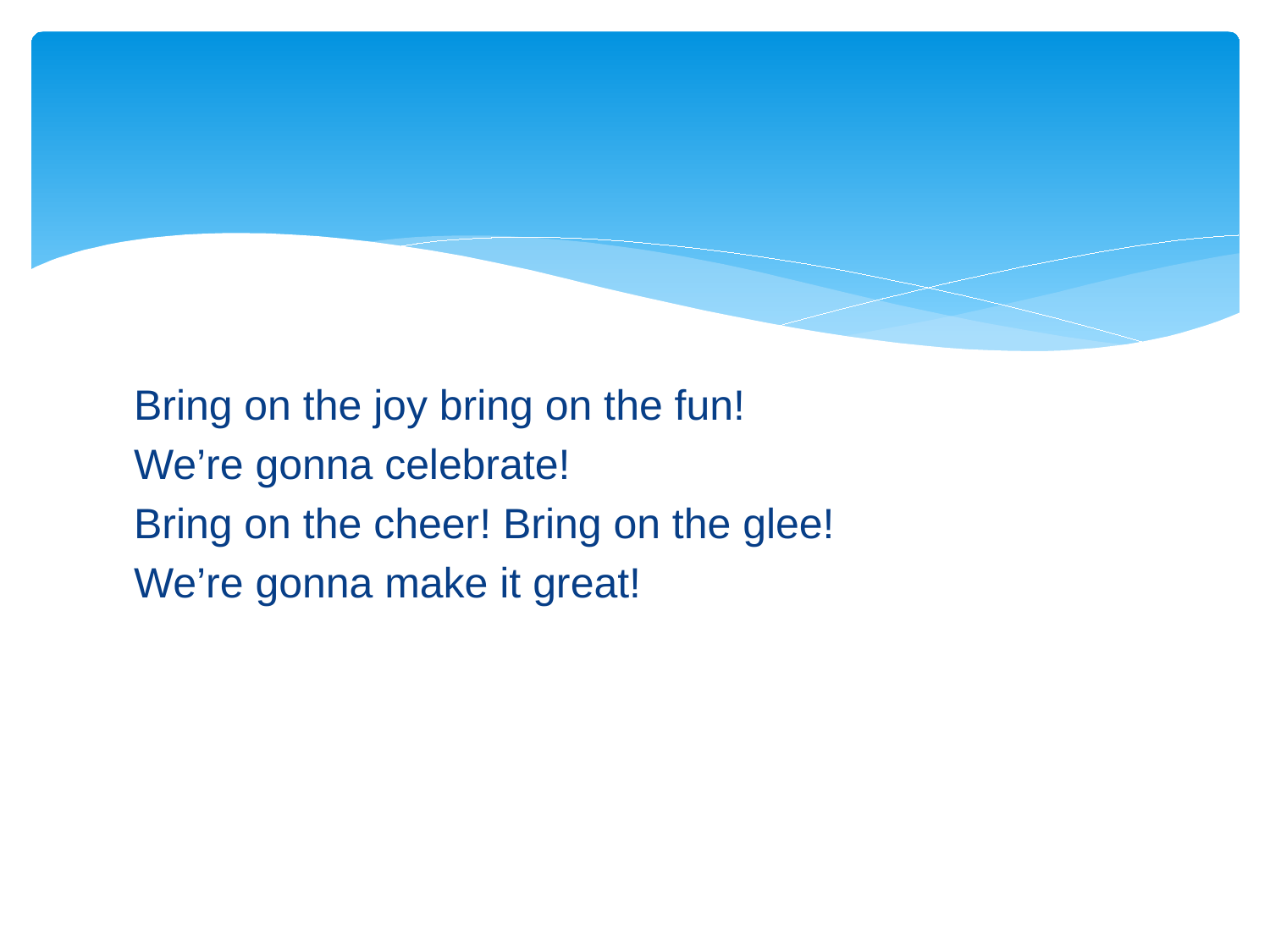

Bring on the joy bring on the fun!
We’re gonna celebrate!
Bring on the cheer! Bring on the glee!
We’re gonna make it great!